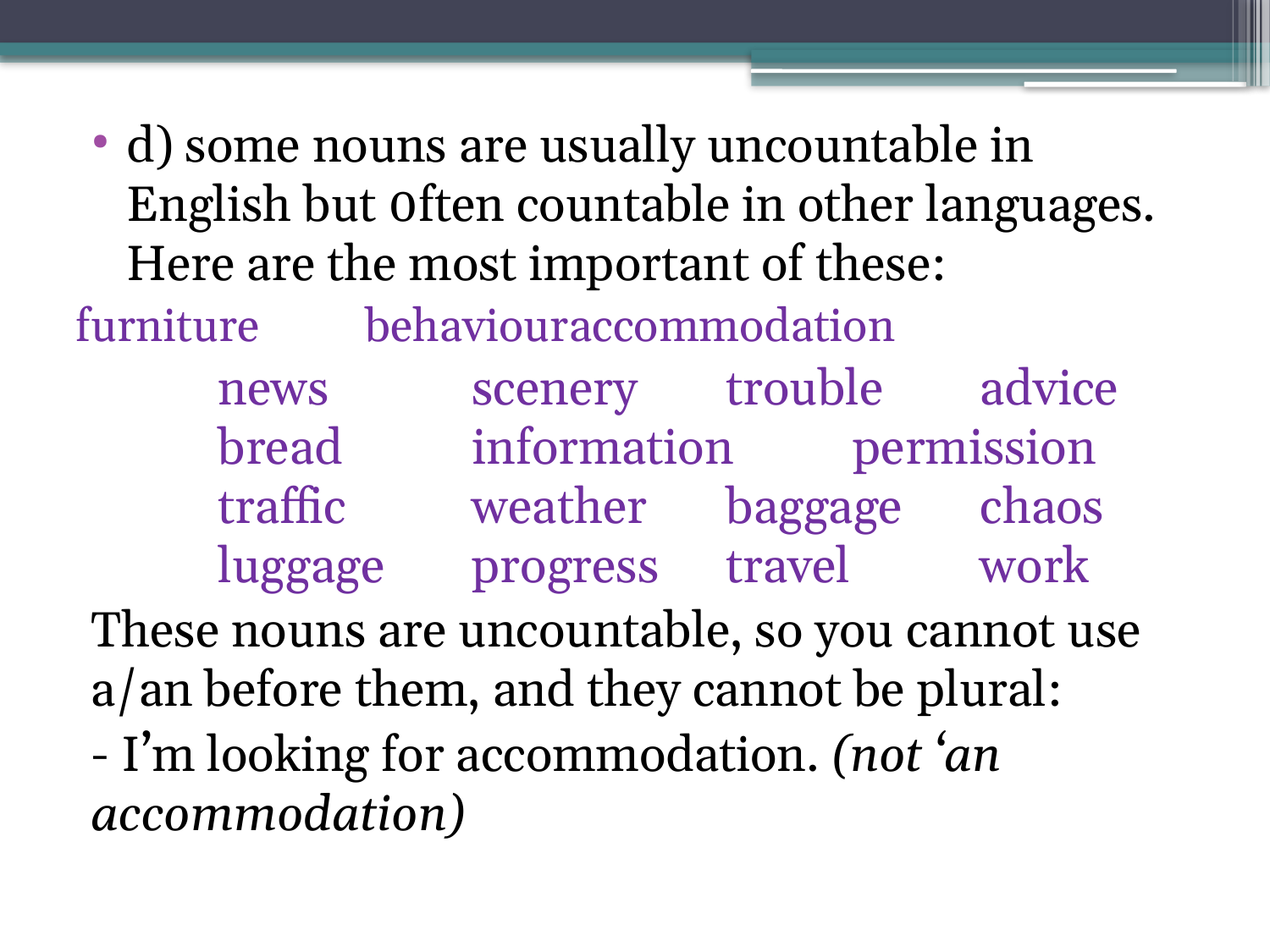

d) some nouns are usually uncountable in English but 0ften countable in other languages. Here are the most important of these:
	accommodation	behaviour		furniture
	news 		scenery 	trouble	advice	bread		information	permission 	traffic	weather	baggage	chaos		luggage	progress	travel		work
These nouns are uncountable, so you cannot use a/an before them, and they cannot be plural:
- I’m looking for accommodation. (not ‘an accommodation)